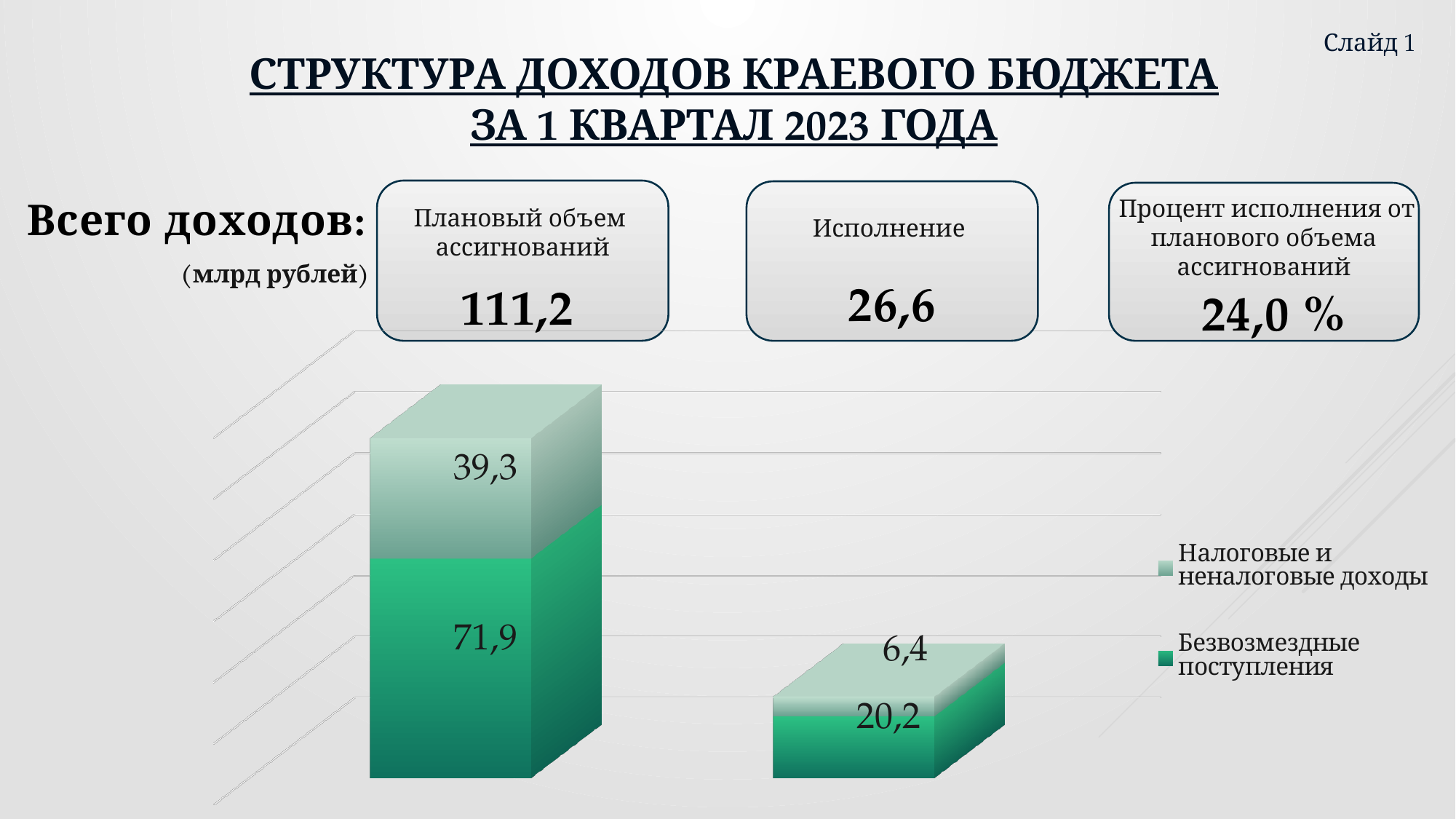

# Структура доходов краевого бюджета ЗА 1 КВАРТАЛ 2023 года
Слайд 1

Всего доходов:
 Процент исполнения от планового объема ассигнований
Плановый объем
ассигнований
Исполнение

(млрд рублей)
26,6
111,2
24,0 %

[unsupported chart]